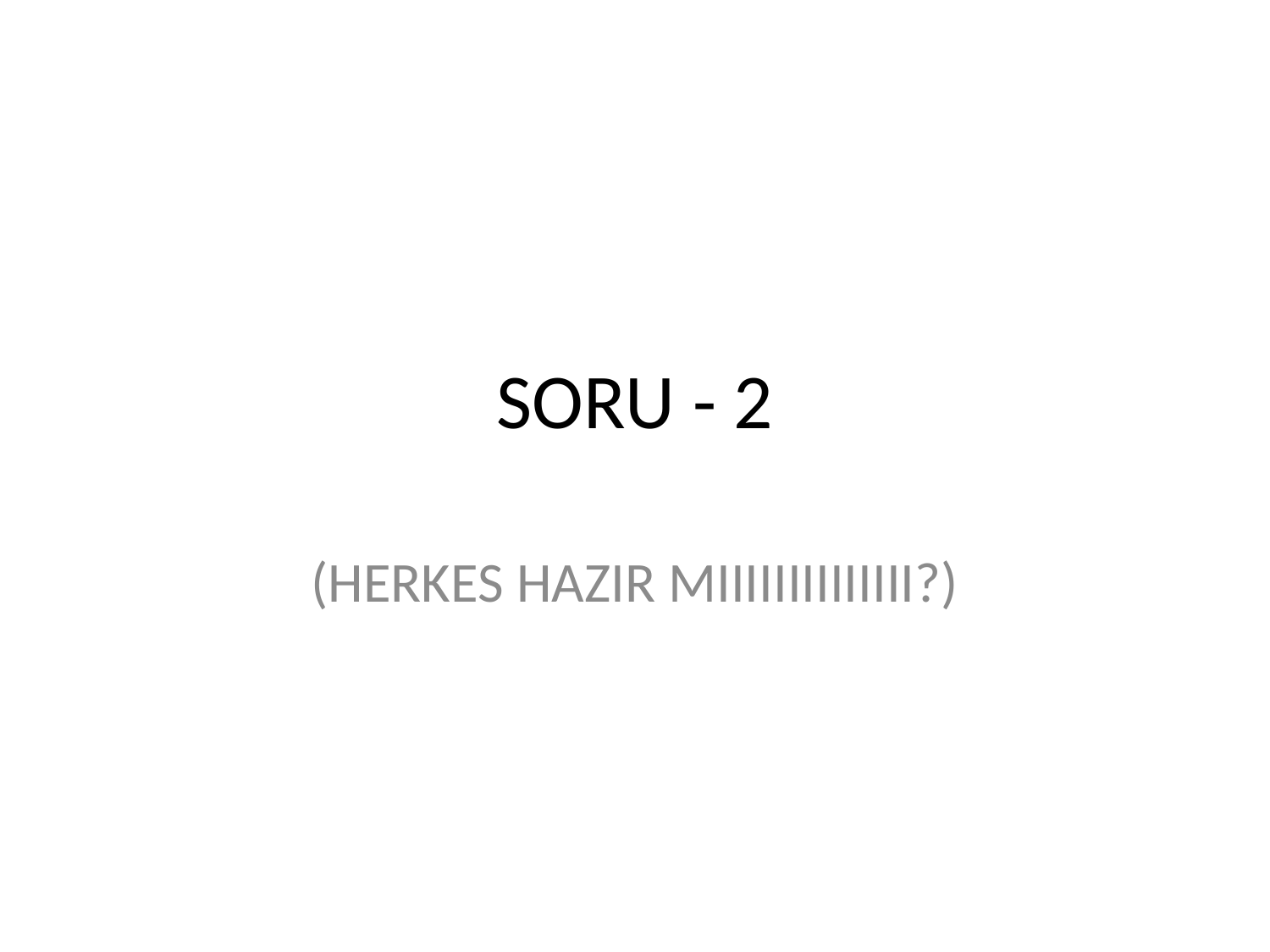

# SORU - 2
(HERKES HAZIR MIIIIIIIIIIIIII?)